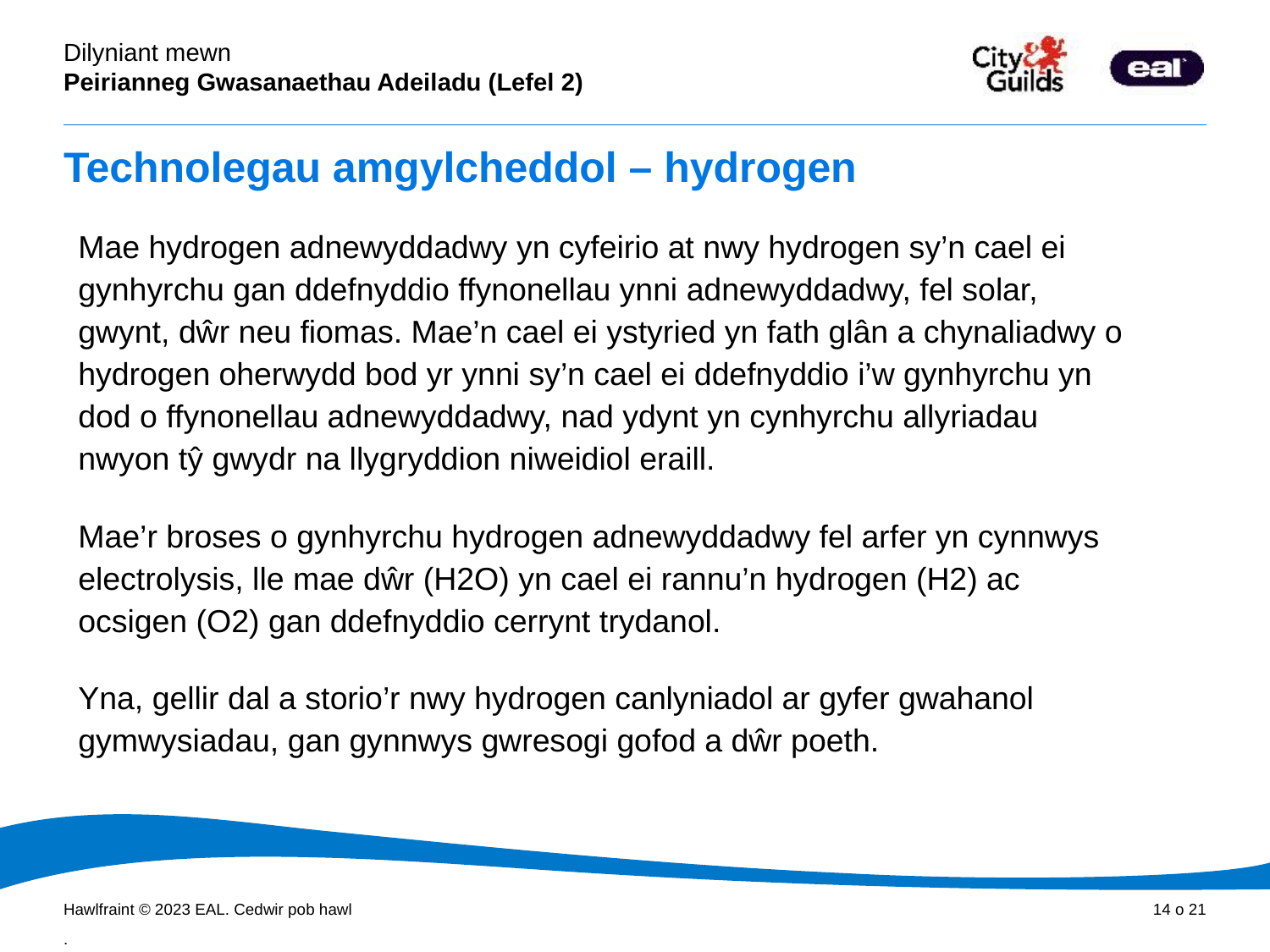

# Technolegau amgylcheddol – hydrogen
Mae hydrogen adnewyddadwy yn cyfeirio at nwy hydrogen sy’n cael ei gynhyrchu gan ddefnyddio ffynonellau ynni adnewyddadwy, fel solar, gwynt, dŵr neu fiomas. Mae’n cael ei ystyried yn fath glân a chynaliadwy o hydrogen oherwydd bod yr ynni sy’n cael ei ddefnyddio i’w gynhyrchu yn dod o ffynonellau adnewyddadwy, nad ydynt yn cynhyrchu allyriadau nwyon tŷ gwydr na llygryddion niweidiol eraill.
Mae’r broses o gynhyrchu hydrogen adnewyddadwy fel arfer yn cynnwys electrolysis, lle mae dŵr (H2O) yn cael ei rannu’n hydrogen (H2) ac ocsigen (O2) gan ddefnyddio cerrynt trydanol.
Yna, gellir dal a storio’r nwy hydrogen canlyniadol ar gyfer gwahanol gymwysiadau, gan gynnwys gwresogi gofod a dŵr poeth.